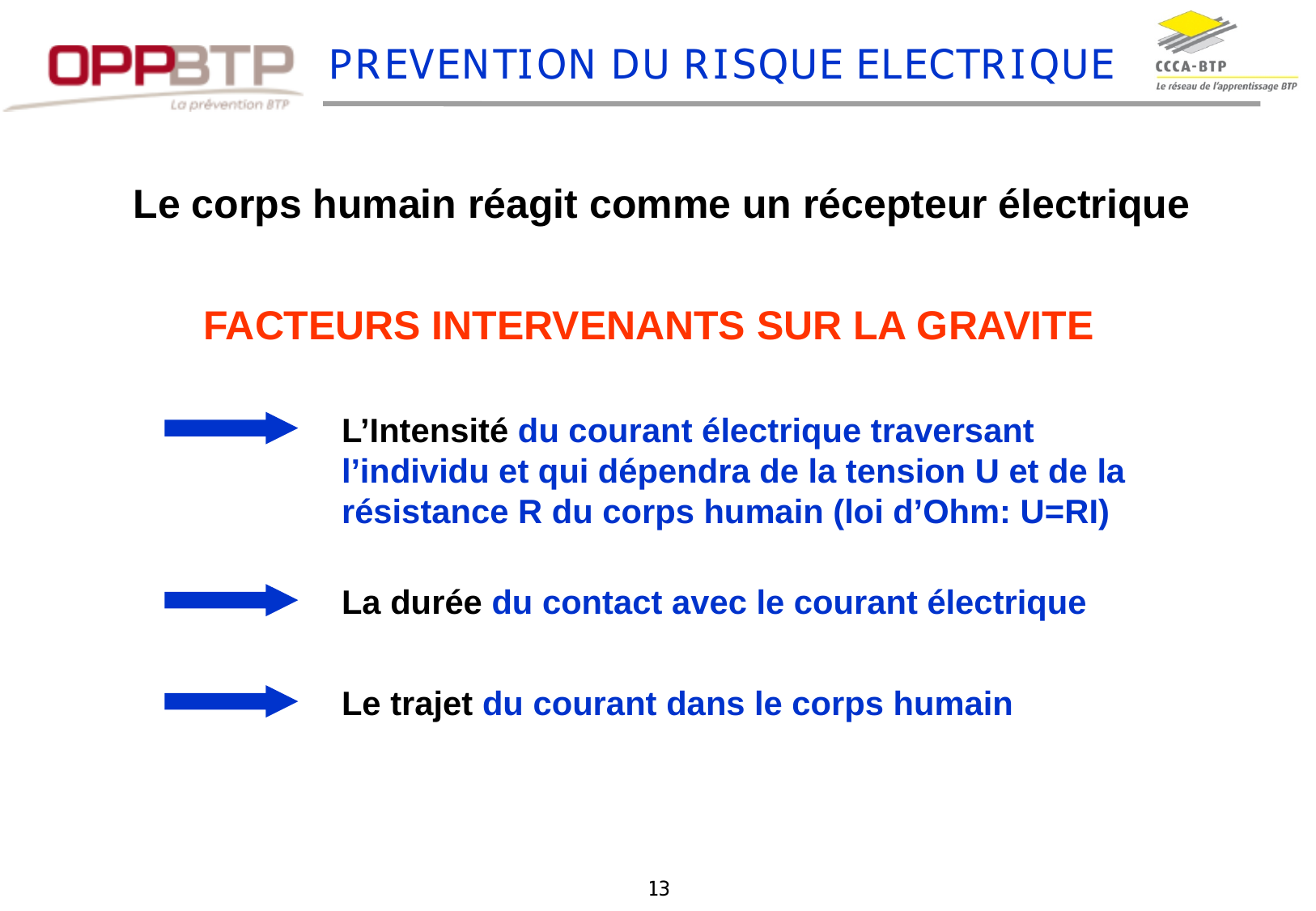

Le corps humain réagit comme un récepteur électrique
FACTEURS INTERVENANTS SUR LA GRAVITE
L’Intensité du courant électrique traversant l’individu et qui dépendra de la tension U et de la résistance R du corps humain (loi d’Ohm: U=RI)

La durée du contact avec le courant électrique

Le trajet du courant dans le corps humain